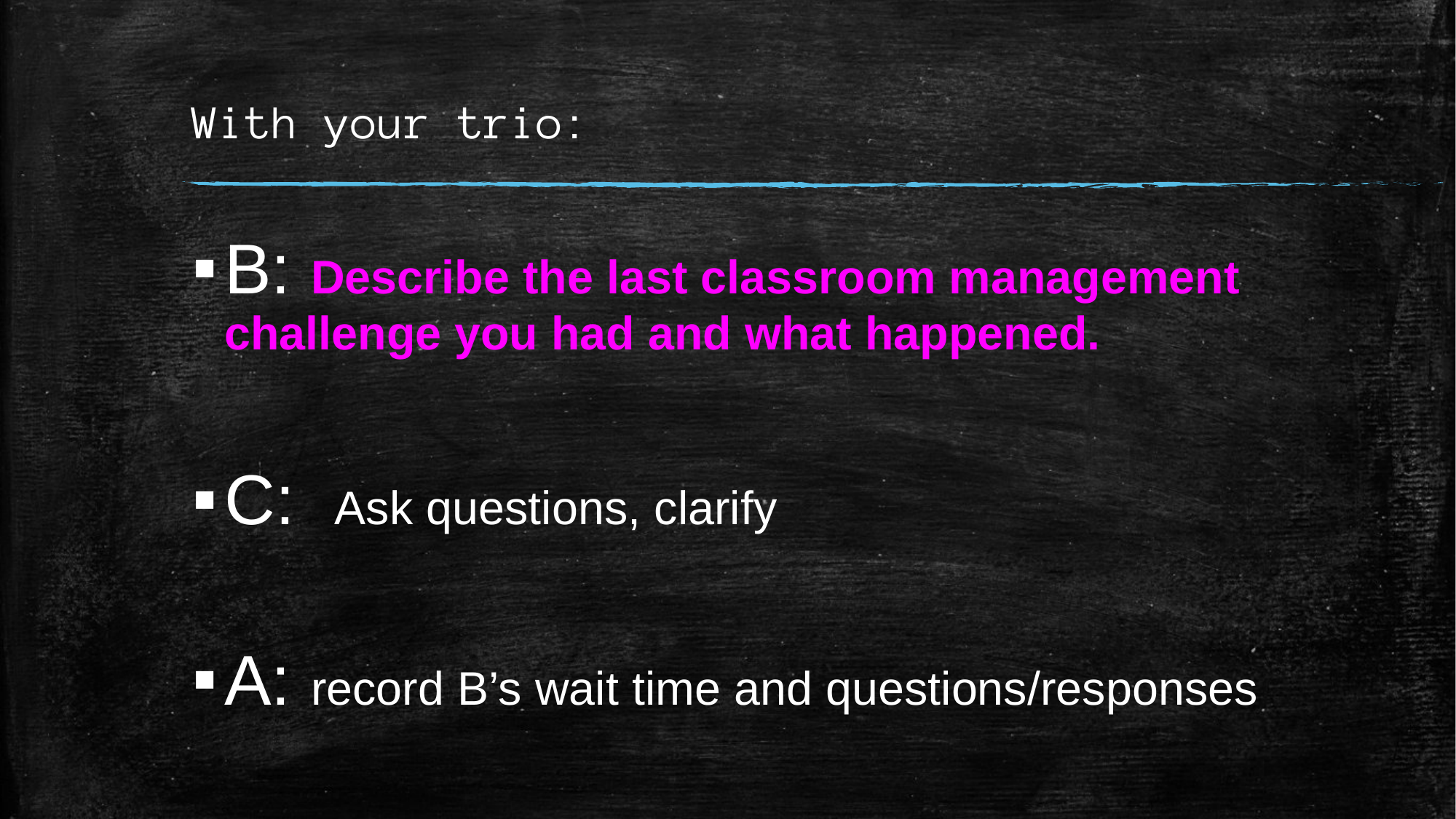

# With your trio:
B: Describe the last classroom management challenge you had and what happened.

C:  Ask questions, clarify

A: record B’s wait time and questions/responses